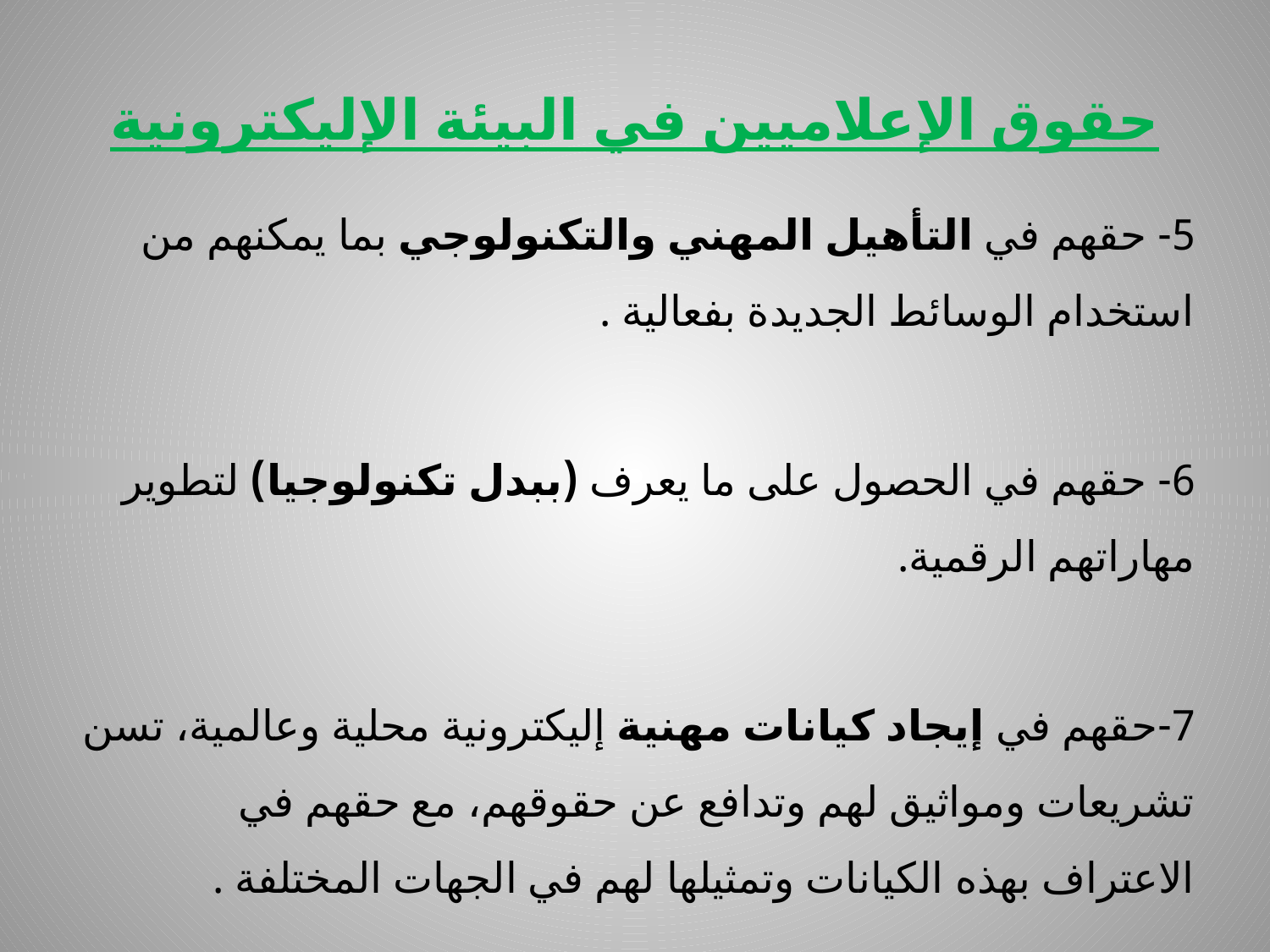

# حقوق الإعلاميين في البيئة الإليكترونية
5- حقهم في التأهيل المهني والتكنولوجي بما يمكنهم من استخدام الوسائط الجديدة بفعالية .

6- حقهم في الحصول على ما يعرف (ببدل تكنولوجيا) لتطوير مهاراتهم الرقمية.

7-حقهم في إيجاد كيانات مهنية إليكترونية محلية وعالمية، تسن تشريعات ومواثيق لهم وتدافع عن حقوقهم، مع حقهم في الاعتراف بهذه الكيانات وتمثيلها لهم في الجهات المختلفة .